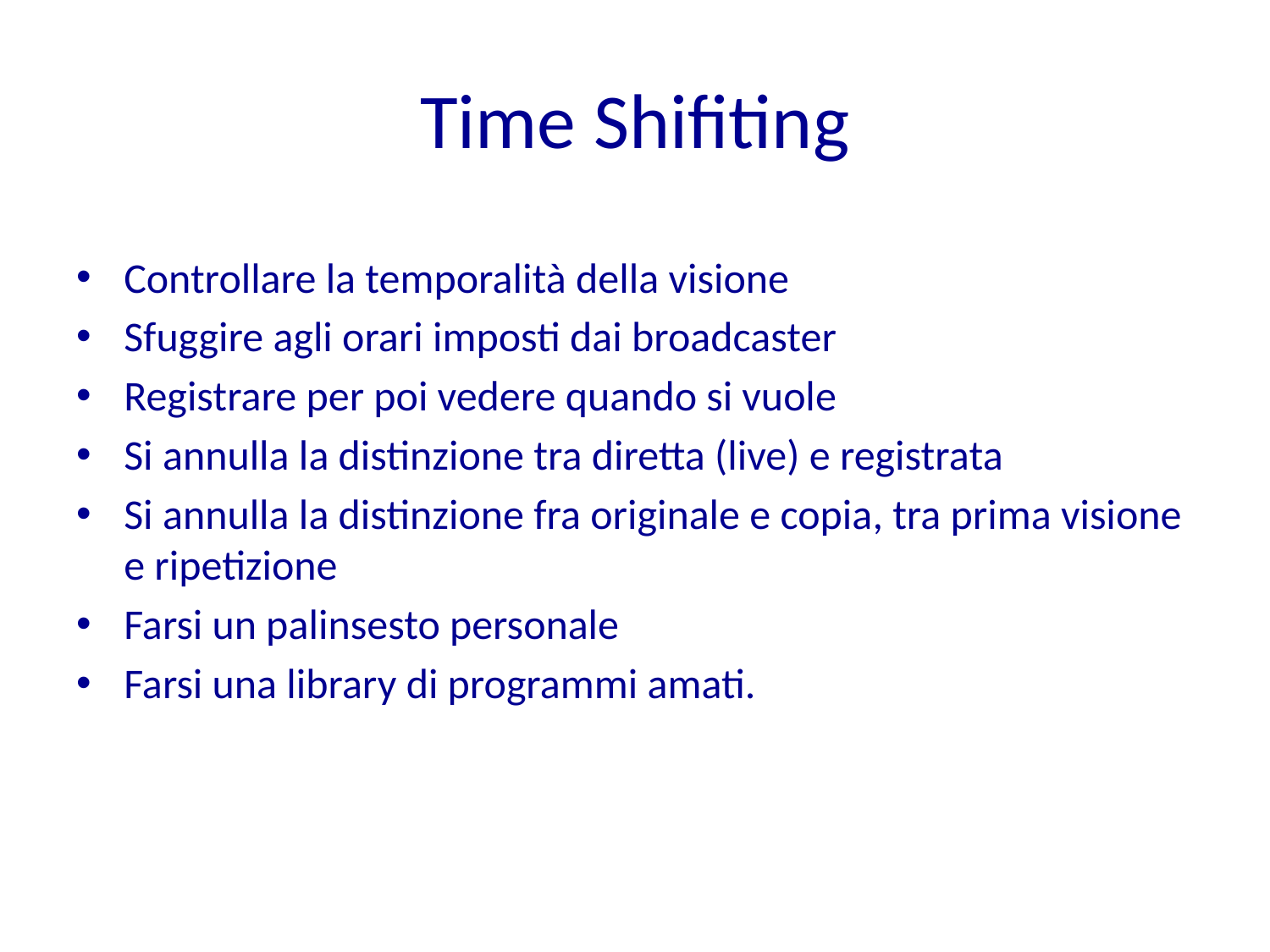

# Time Shifiting
Controllare la temporalità della visione
Sfuggire agli orari imposti dai broadcaster
Registrare per poi vedere quando si vuole
Si annulla la distinzione tra diretta (live) e registrata
Si annulla la distinzione fra originale e copia, tra prima visione e ripetizione
Farsi un palinsesto personale
Farsi una library di programmi amati.